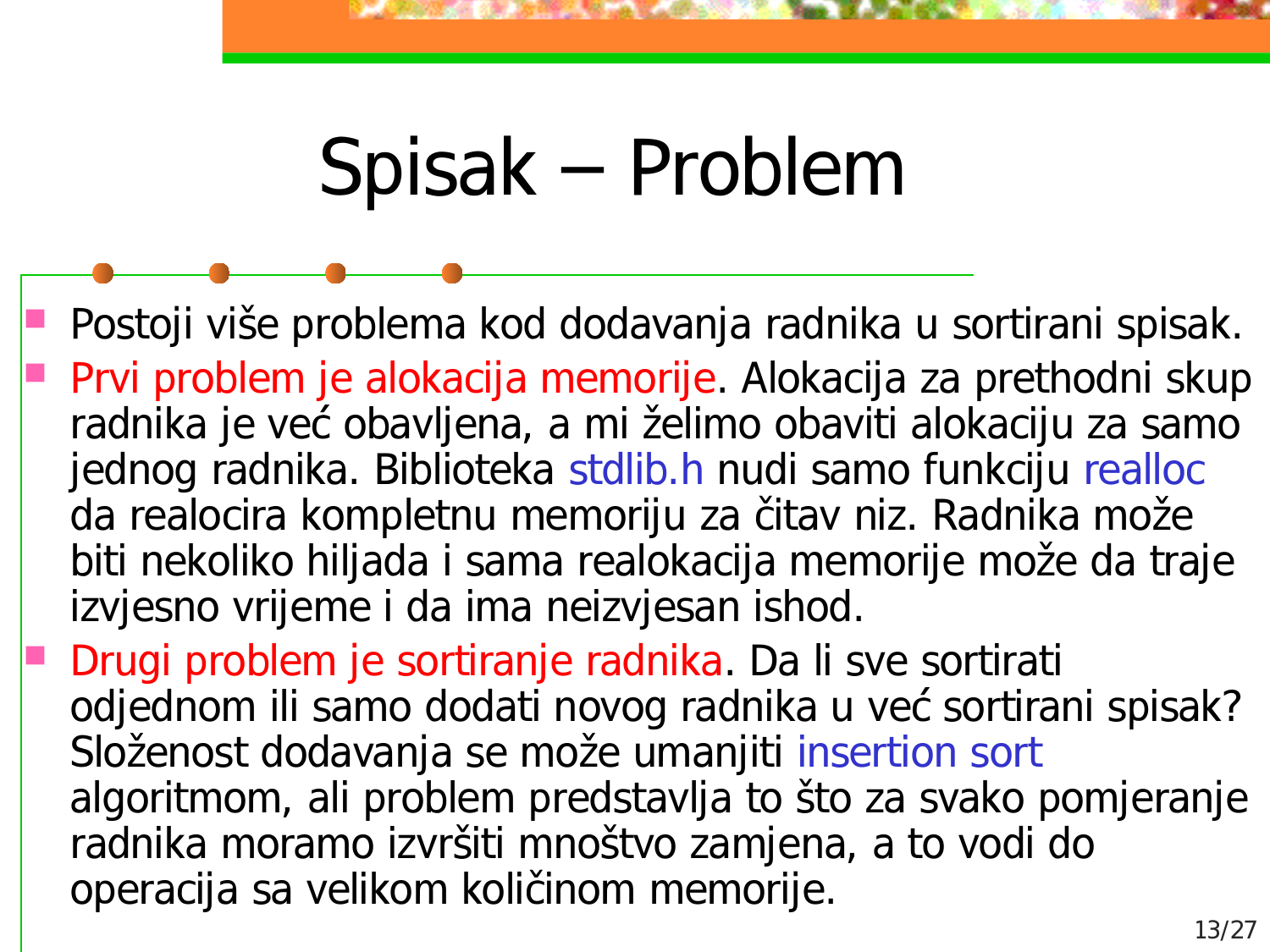

# Spisak – Problem
Postoji više problema kod dodavanja radnika u sortirani spisak.
Prvi problem je alokacija memorije. Alokacija za prethodni skup radnika je već obavljena, a mi želimo obaviti alokaciju za samo jednog radnika. Biblioteka stdlib.h nudi samo funkciju realloc da realocira kompletnu memoriju za čitav niz. Radnika može biti nekoliko hiljada i sama realokacija memorije može da traje izvjesno vrijeme i da ima neizvjesan ishod.
Drugi problem je sortiranje radnika. Da li sve sortirati odjednom ili samo dodati novog radnika u već sortirani spisak? Složenost dodavanja se može umanjiti insertion sort algoritmom, ali problem predstavlja to što za svako pomjeranje radnika moramo izvršiti mnoštvo zamjena, a to vodi do operacija sa velikom količinom memorije.
13/27